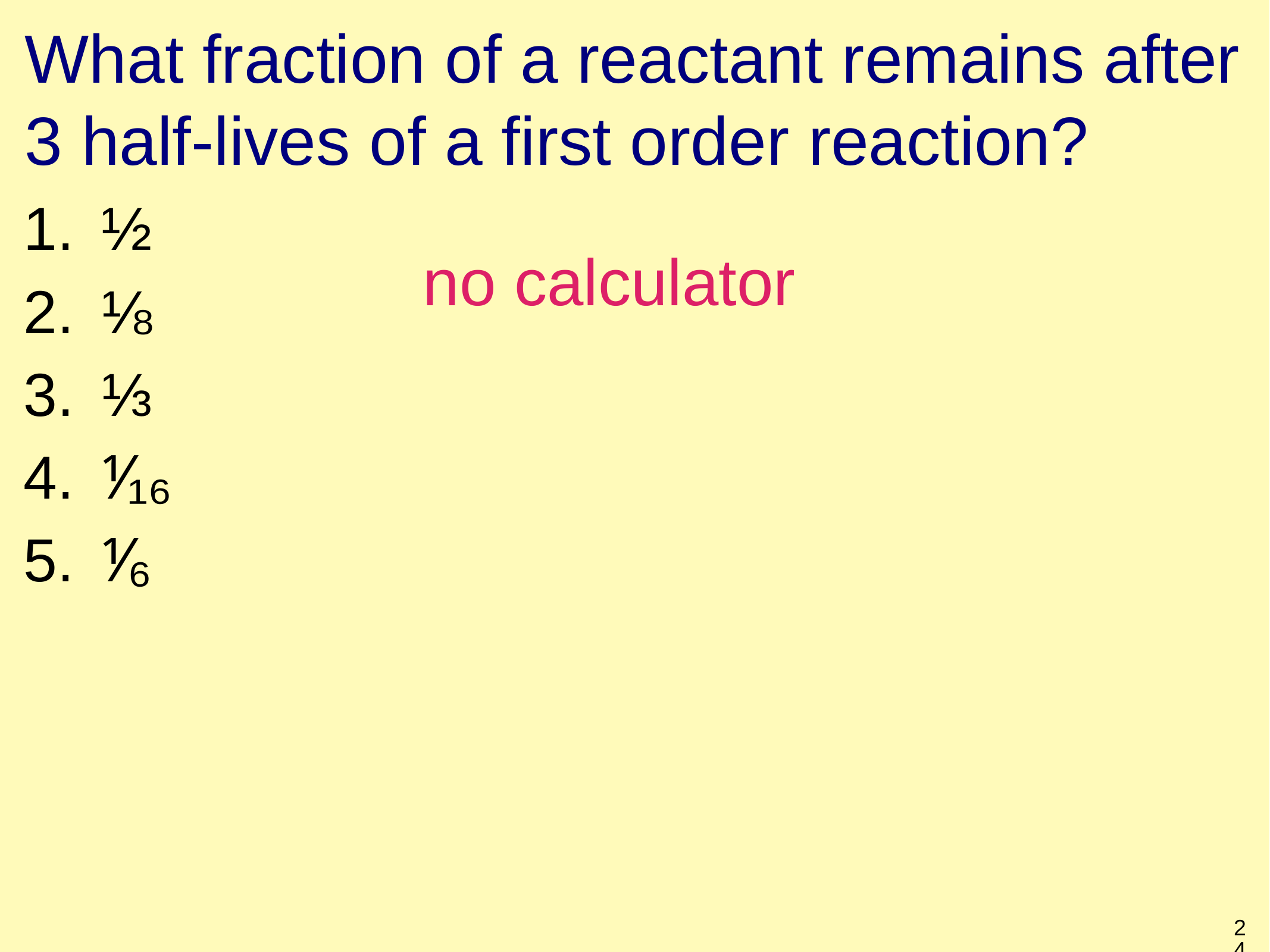

# What fraction of a reactant remains after 3 half-lives of a first order reaction?
½
⅛
⅓
⅟₁₆
⅟₆
no calculator
24